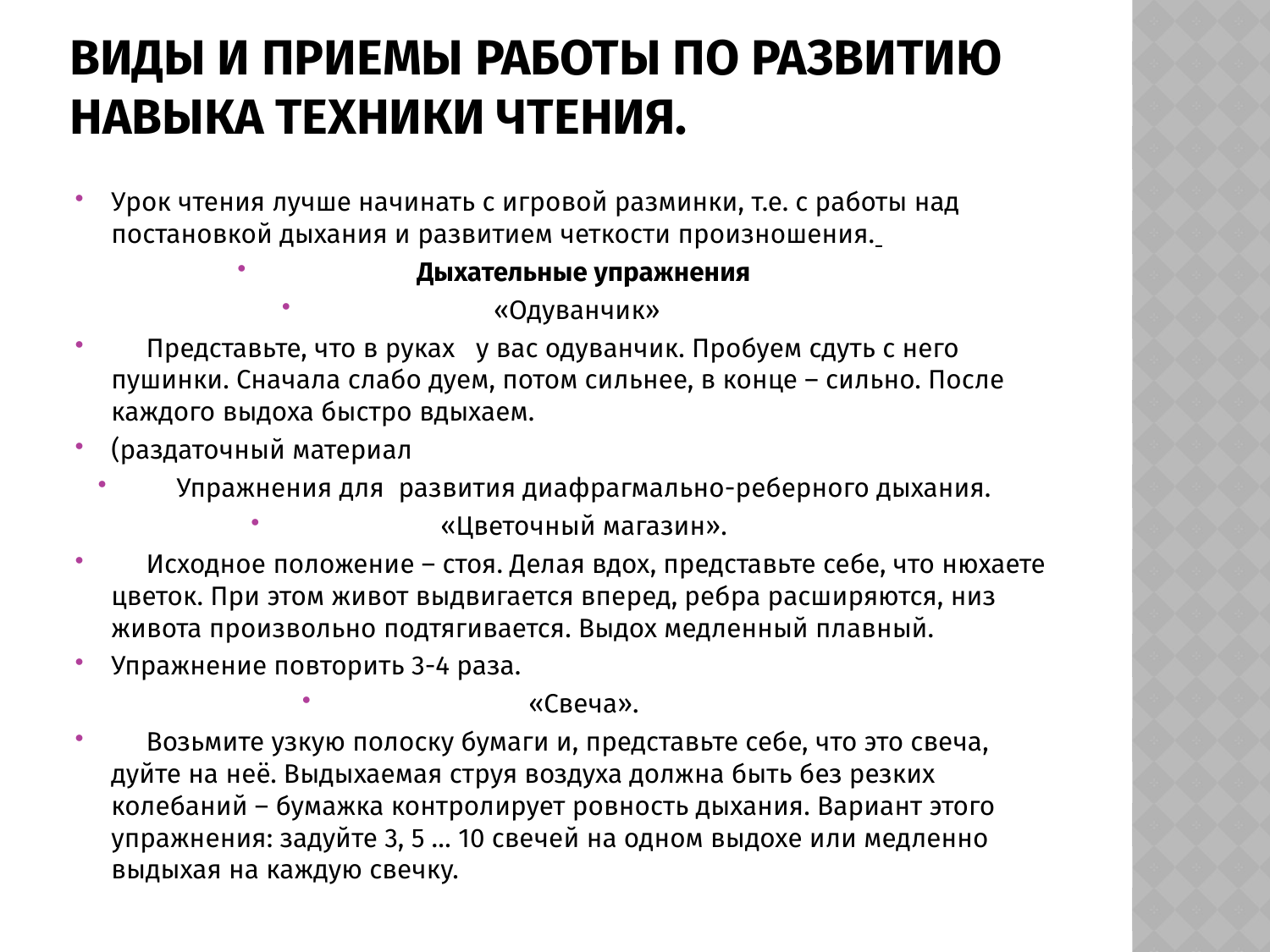

# Виды и приемы работы по развитию навыка техники чтения.
Урок чтения лучше начинать с игровой разминки, т.е. с работы над постановкой дыхания и развитием четкости произношения.
Дыхательные упражнения
«Одуванчик»
     Представьте, что в руках   у вас одуванчик. Пробуем сдуть с него пушинки. Сначала слабо дуем, потом сильнее, в конце – сильно. После каждого выдоха быстро вдыхаем.
(раздаточный материал
Упражнения для  развития диафрагмально-реберного дыхания.
«Цветочный магазин».
     Исходное положение – стоя. Делая вдох, представьте себе, что нюхаете цветок. При этом живот выдвигается вперед, ребра расширяются, низ живота произвольно подтягивается. Выдох медленный плавный.
Упражнение повторить 3-4 раза.
«Свеча».
     Возьмите узкую полоску бумаги и, представьте себе, что это свеча, дуйте на неё. Выдыхаемая струя воздуха должна быть без резких колебаний – бумажка контролирует ровность дыхания. Вариант этого упражнения: задуйте 3, 5 … 10 свечей на одном выдохе или медленно выдыхая на каждую свечку.